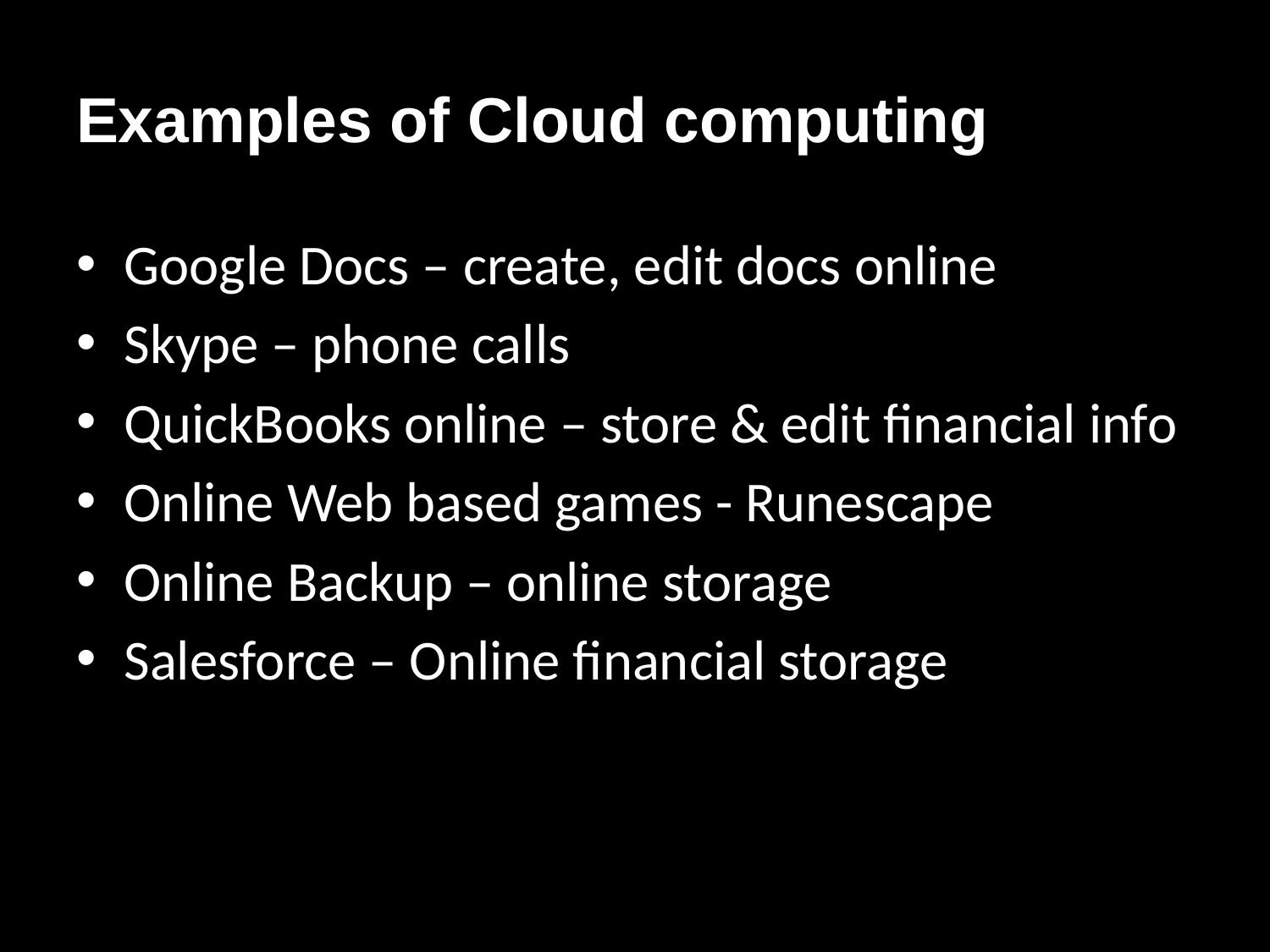

# Examples of Cloud computing
Google Docs – create, edit docs online
Skype – phone calls
QuickBooks online – store & edit financial info
Online Web based games - Runescape
Online Backup – online storage
Salesforce – Online financial storage